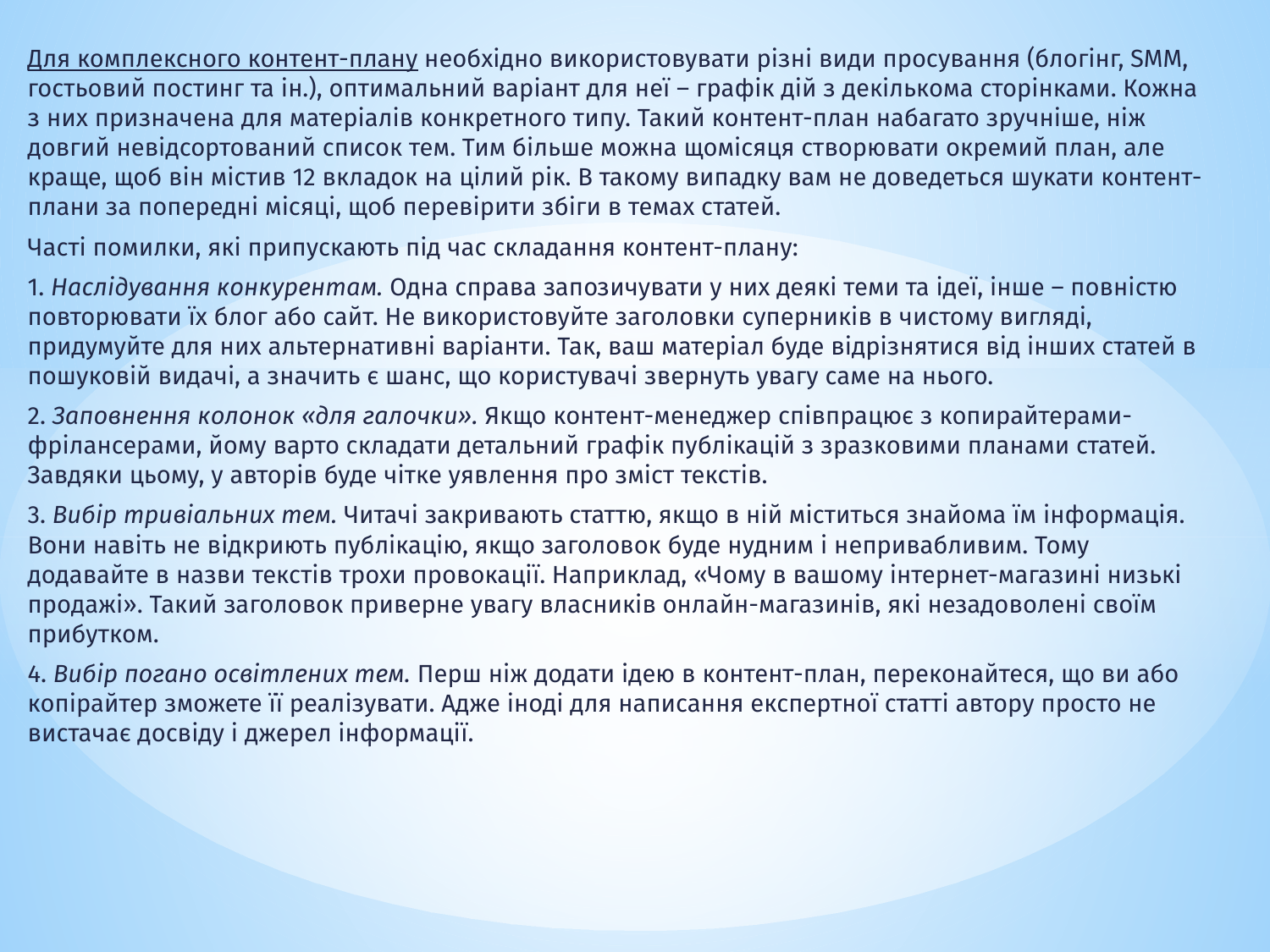

Для комплексного контент-плану необхідно використовувати різні види просування (блогінг, SMM, гостьовий постинг та ін.), оптимальний варіант для неї – графік дій з декількома сторінками. Кожна з них призначена для матеріалів конкретного типу. Такий контент-план набагато зручніше, ніж довгий невідсортований список тем. Тим більше можна щомісяця створювати окремий план, але краще, щоб він містив 12 вкладок на цілий рік. В такому випадку вам не доведеться шукати контент-плани за попередні місяці, щоб перевірити збіги в темах статей.
Часті помилки, які припускають під час складання контент-плану:
1. Наслідування конкурентам. Одна справа запозичувати у них деякі теми та ідеї, інше – повністю повторювати їх блог або сайт. Не використовуйте заголовки суперників в чистому вигляді, придумуйте для них альтернативні варіанти. Так, ваш матеріал буде відрізнятися від інших статей в пошуковій видачі, а значить є шанс, що користувачі звернуть увагу саме на нього.
2. Заповнення колонок «для галочки». Якщо контент-менеджер співпрацює з копирайтерами-фрілансерами, йому варто складати детальний графік публікацій з зразковими планами статей. Завдяки цьому, у авторів буде чітке уявлення про зміст текстів.
3. Вибір тривіальних тем. Читачі закривають статтю, якщо в ній міститься знайома їм інформація. Вони навіть не відкриють публікацію, якщо заголовок буде нудним і непривабливим. Тому додавайте в назви текстів трохи провокації. Наприклад, «Чому в вашому інтернет-магазині низькі продажі». Такий заголовок приверне увагу власників онлайн-магазинів, які незадоволені своїм прибутком.
4. Вибір погано освітлених тем. Перш ніж додати ідею в контент-план, переконайтеся, що ви або копірайтер зможете її реалізувати. Адже іноді для написання експертної статті автору просто не вистачає досвіду і джерел інформації.